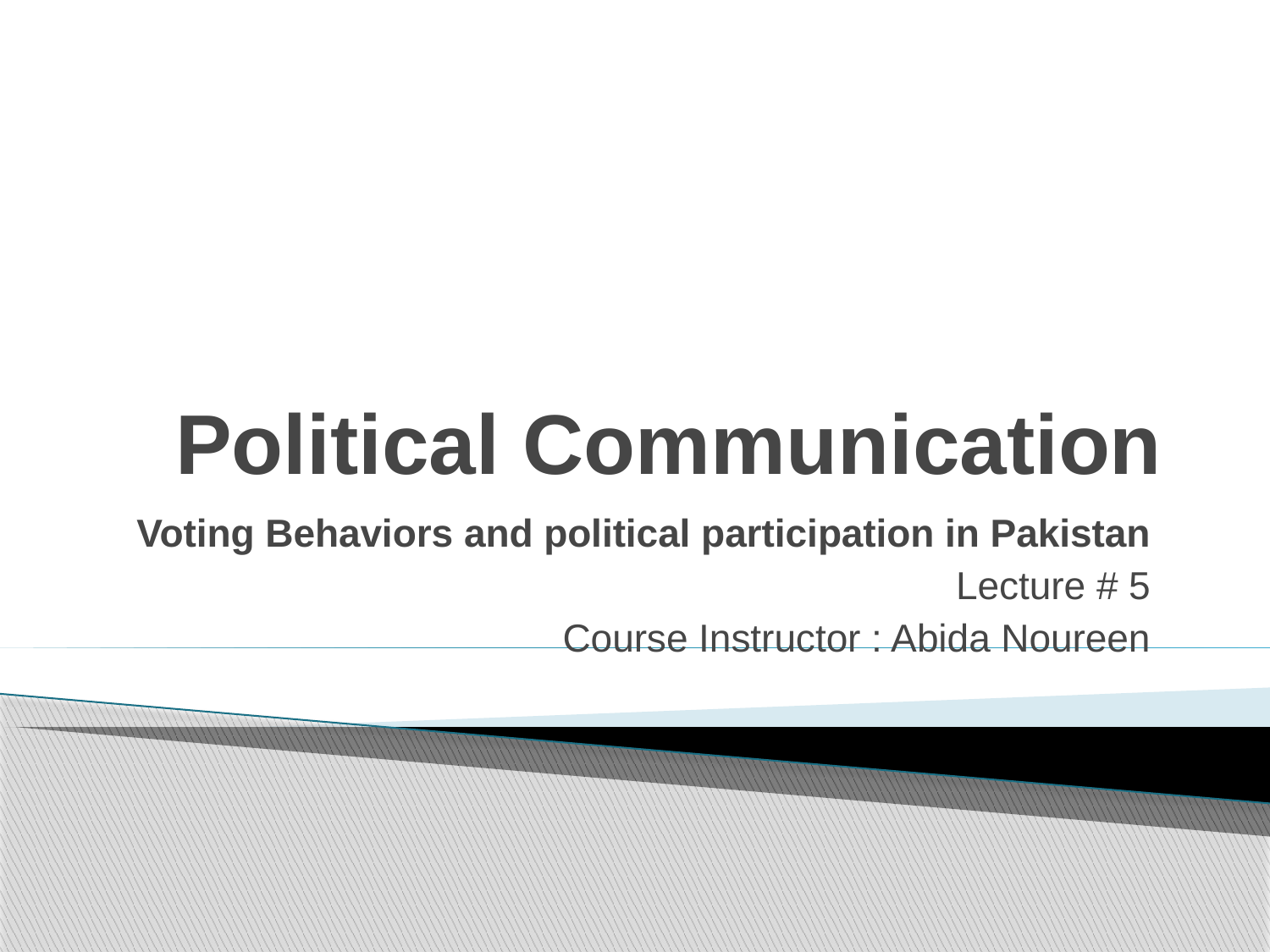

# Political Communication
Voting Behaviors and political participation in Pakistan
Lecture # 5
Course Instructor : Abida Noureen